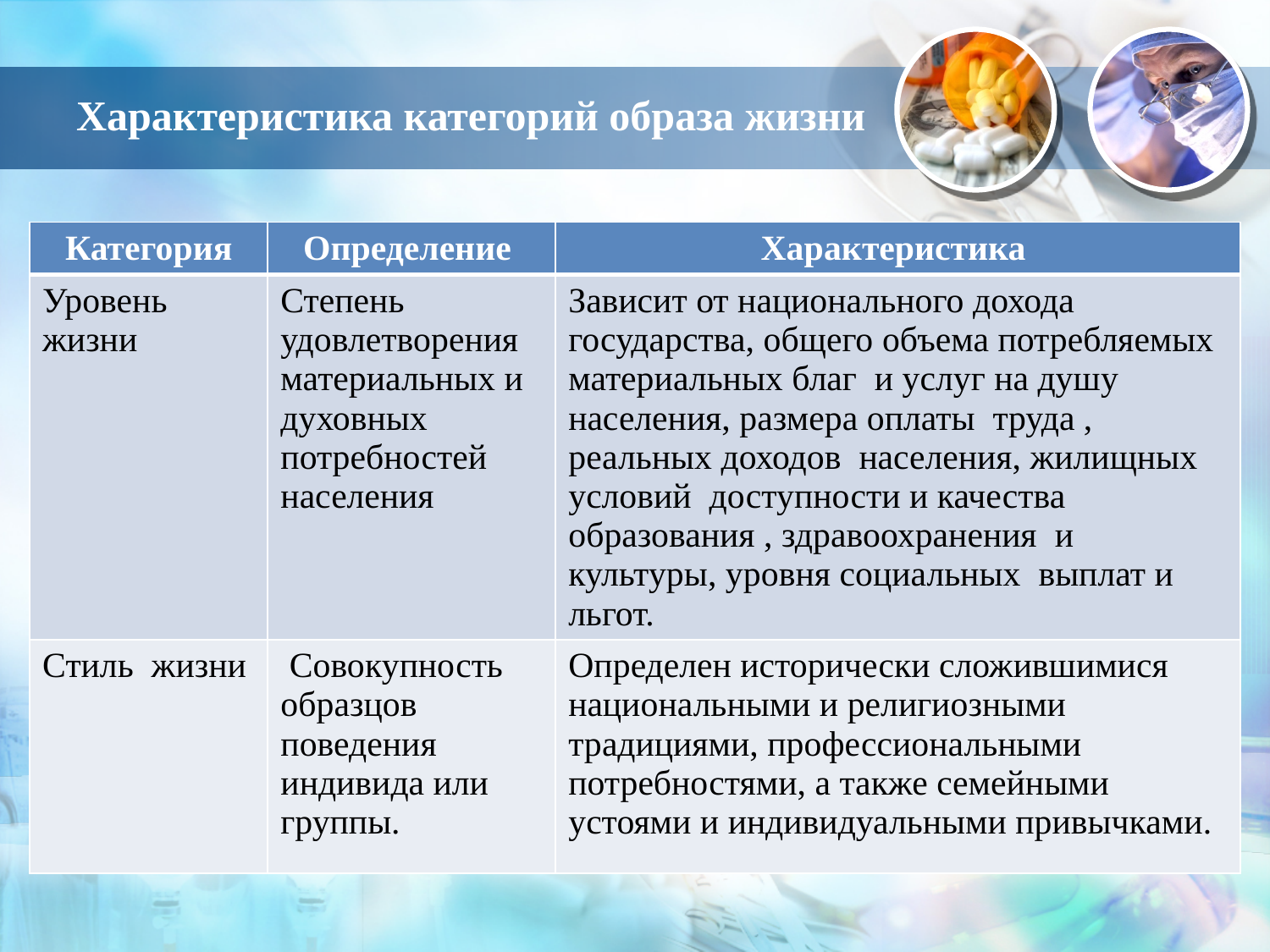

# Характеристика категорий образа жизни
| Категория | Определение | Характеристика |
| --- | --- | --- |
| Уровень жизни | Степень удовлетворения материальных и духовных потребностей населения | Зависит от национального дохода государства, общего объема потребляемых материальных благ и услуг на душу населения, размера оплаты труда , реальных доходов населения, жилищных условий доступности и качества образования , здравоохранения и культуры, уровня социальных выплат и льгот. |
| Стиль жизни | Совокупность образцов поведения индивида или группы. | Определен исторически сложившимися национальными и религиозными традициями, профессиональными потребностями, а также семейными устоями и индивидуальными привычками. |